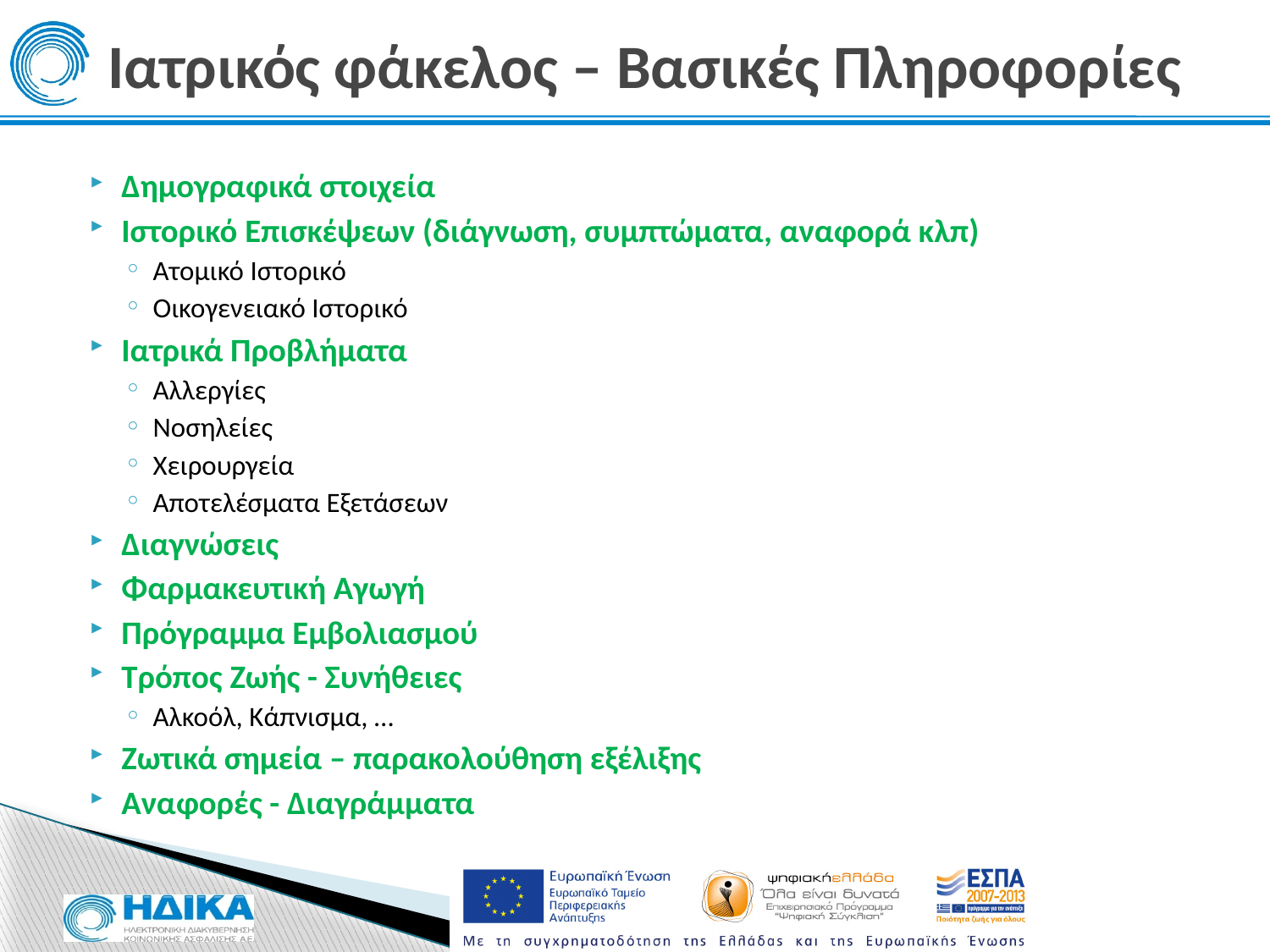

# Ιατρικός φάκελος – Βασικές Πληροφορίες
Δημογραφικά στοιχεία
Ιστορικό Επισκέψεων (διάγνωση, συμπτώματα, αναφορά κλπ)
Ατομικό Ιστορικό
Οικογενειακό Ιστορικό
Ιατρικά Προβλήματα
Αλλεργίες
Νοσηλείες
Χειρουργεία
Αποτελέσματα Εξετάσεων
Διαγνώσεις
Φαρμακευτική Αγωγή
Πρόγραμμα Εμβολιασμού
Τρόπος Ζωής - Συνήθειες
Αλκοόλ, Κάπνισμα, …
Ζωτικά σημεία – παρακολούθηση εξέλιξης
Αναφορές - Διαγράμματα